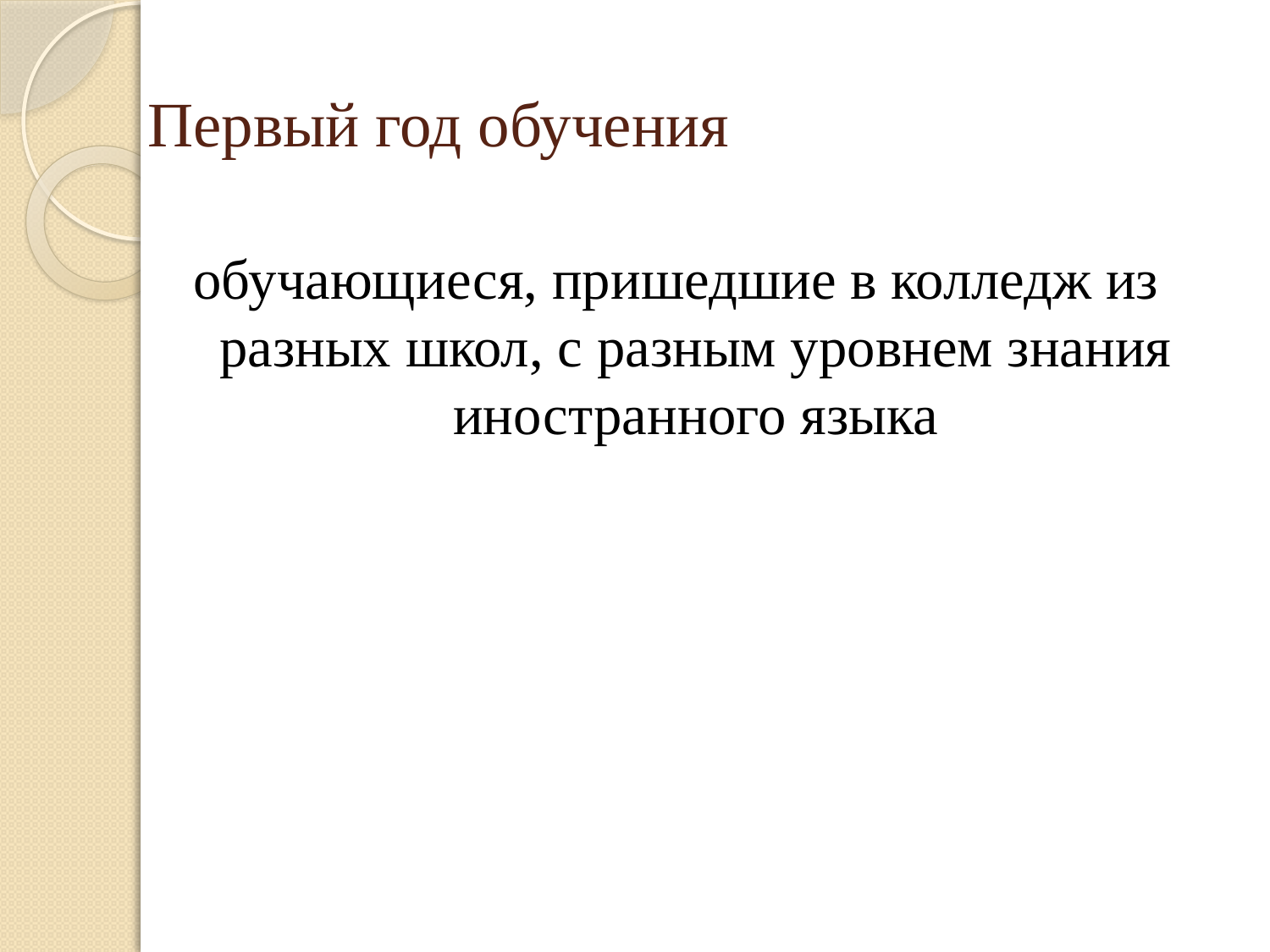

# Первый год обучения
обучающиеся, пришедшие в колледж из разных школ, с разным уровнем знания иностранного языка